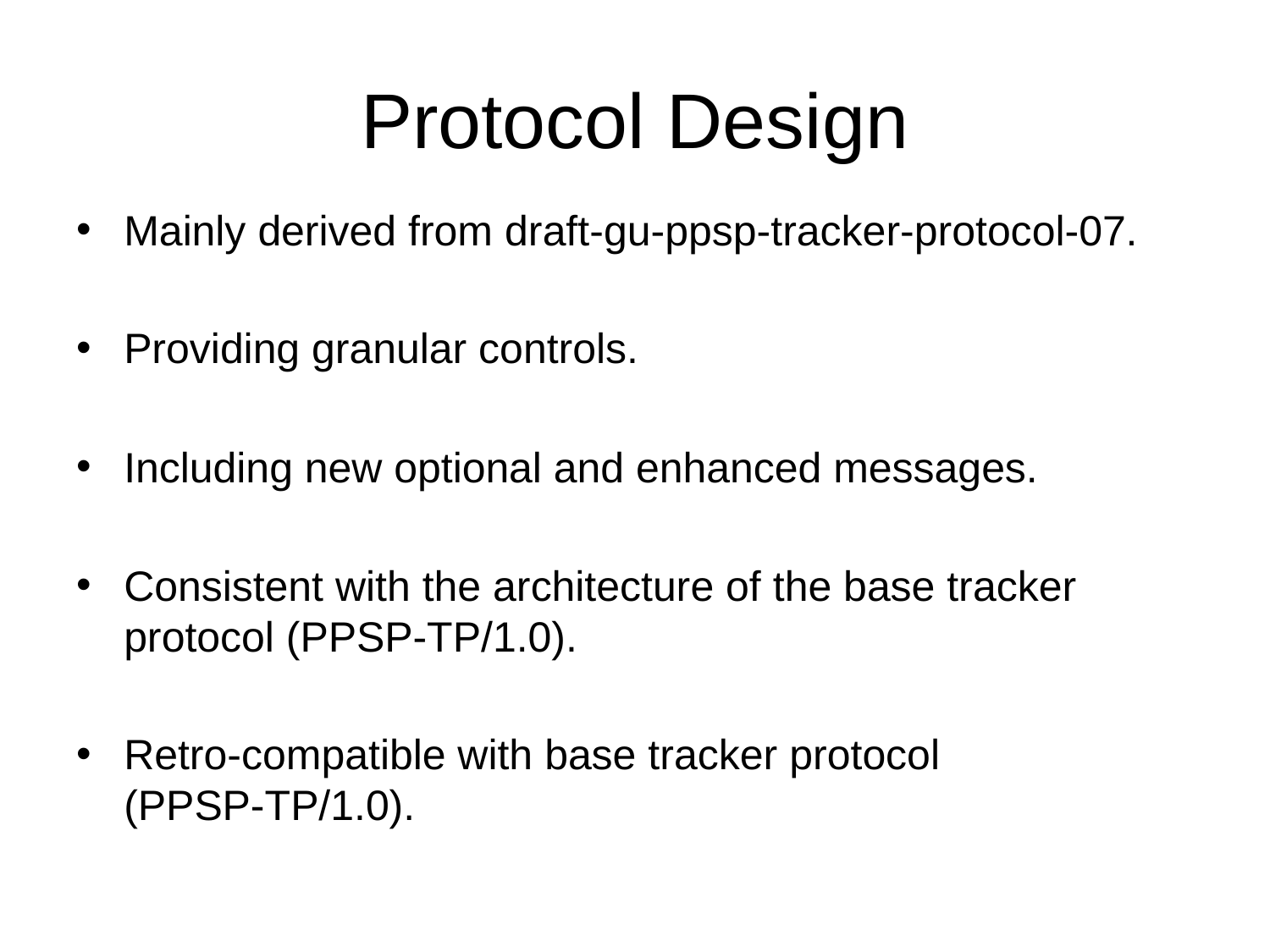

# Protocol Design
Mainly derived from draft-gu-ppsp-tracker-protocol-07.

Providing granular controls.

Including new optional and enhanced messages.

Consistent with the architecture of the base tracker protocol (PPSP-TP/1.0).

Retro-compatible with base tracker protocol (PPSP-TP/1.0).